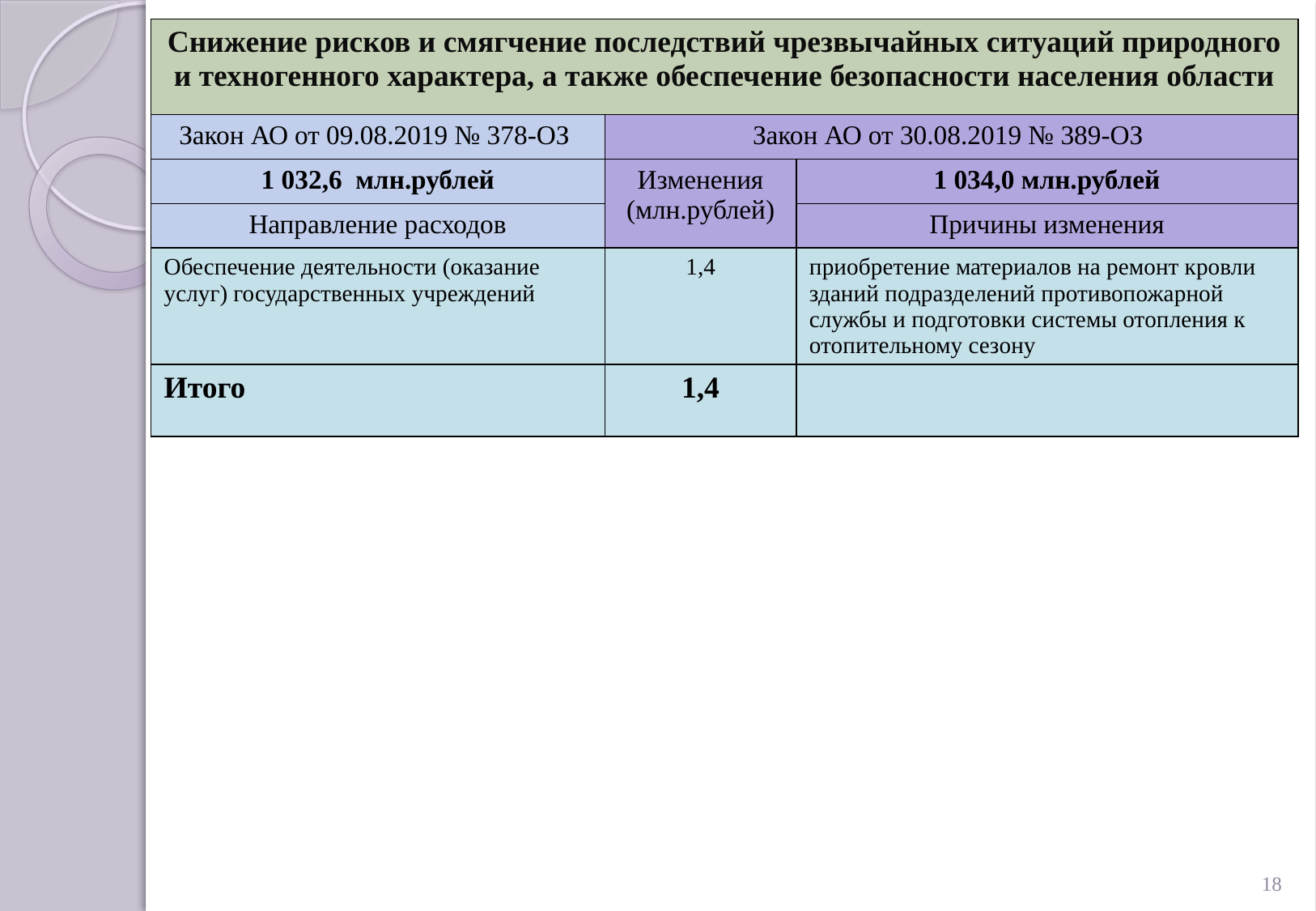

| Снижение рисков и смягчение последствий чрезвычайных ситуаций природного и техногенного характера, а также обеспечение безопасности населения области |  |  |
| --- | --- | --- |
| Закон АО от 09.08.2019 № 378-ОЗ | Закон АО от 30.08.2019 № 389-ОЗ |  |
| 1 032,6 млн.рублей | Изменения (млн.рублей) | 1 034,0 млн.рублей |
| Направление расходов |  | Причины изменения |
| Обеспечение деятельности (оказание услуг) государственных учреждений | 1,4 | приобретение материалов на ремонт кровли зданий подразделений противопожарной службы и подготовки системы отопления к отопительному сезону |
| Итого | 1,4 |  |
18